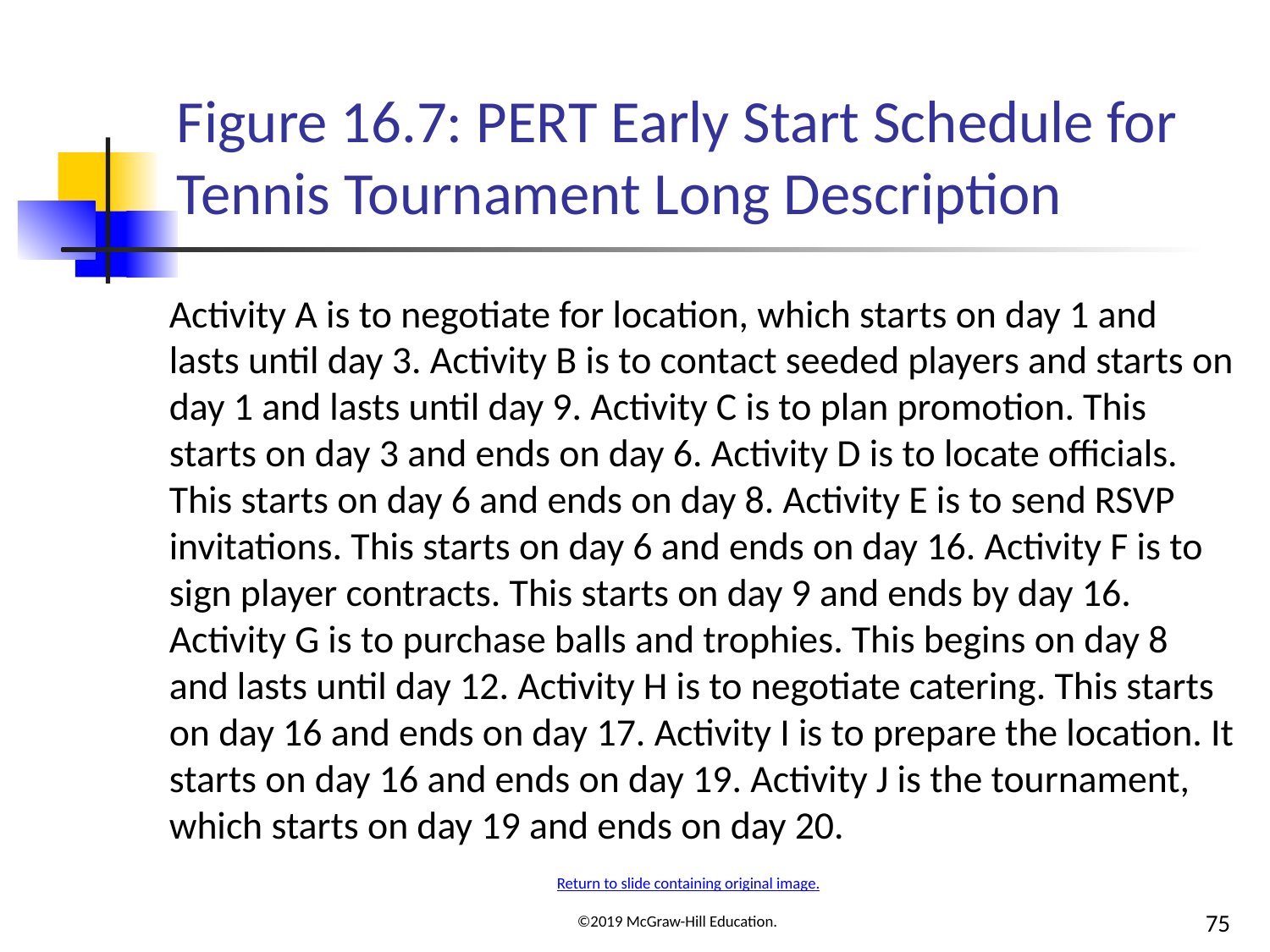

# Figure 16.7: PERT Early Start Schedule for Tennis Tournament Long Description
Activity A is to negotiate for location, which starts on day 1 and lasts until day 3. Activity B is to contact seeded players and starts on day 1 and lasts until day 9. Activity C is to plan promotion. This starts on day 3 and ends on day 6. Activity D is to locate officials. This starts on day 6 and ends on day 8. Activity E is to send RSVP invitations. This starts on day 6 and ends on day 16. Activity F is to sign player contracts. This starts on day 9 and ends by day 16. Activity G is to purchase balls and trophies. This begins on day 8 and lasts until day 12. Activity H is to negotiate catering. This starts on day 16 and ends on day 17. Activity I is to prepare the location. It starts on day 16 and ends on day 19. Activity J is the tournament, which starts on day 19 and ends on day 20.
Return to slide containing original image.